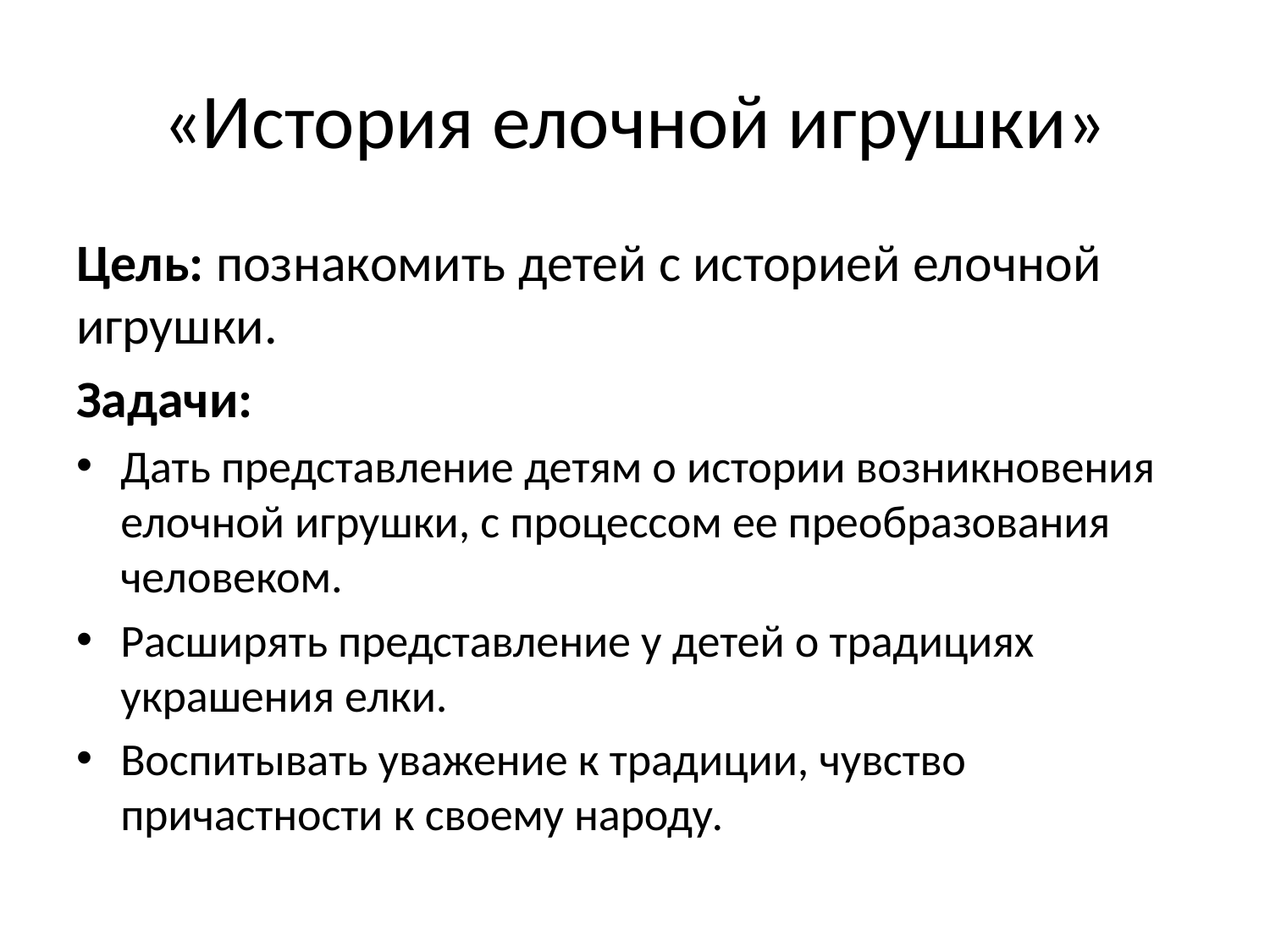

# «История елочной игрушки»
Цель: познакомить детей с историей елочной игрушки.
Задачи:
Дать представление детям о истории возникновения елочной игрушки, с процессом ее преобразования человеком.
Расширять представление у детей о традициях украшения елки.
Воспитывать уважение к традиции, чувство причастности к своему народу.